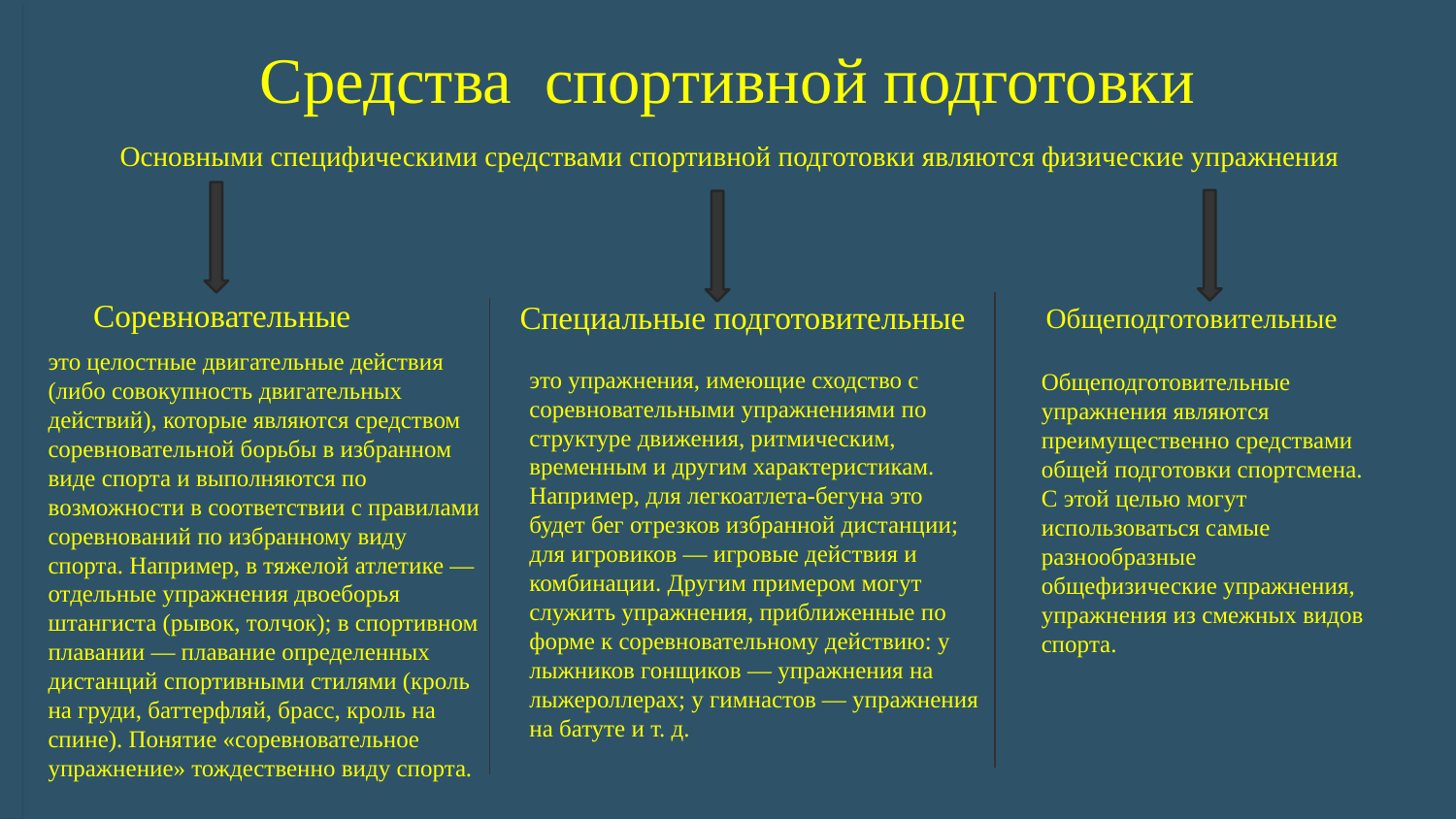

# Средства  спортивной подготовки
Основными специфическими средствами спортивной подготовки являются физические упражнения

Соревновательные
Специальные подготовительные
Общеподготовительные
это целостные двигательные действия (либо совокупность двигательных действий), которые являются средством соревновательной борьбы в избранном виде спорта и выполняются по возможности в соответствии с правилами соревнований по избранному виду спорта. Например, в тяжелой атлетике — отдельные упражнения двоеборья штангиста (рывок, толчок); в спортивном плавании — плавание определенных дистанций спортивными стилями (кроль на груди, баттерфляй, брасс, кроль на спине). Понятие «соревновательное упражнение» тождественно виду спорта.
это упражнения, имеющие сходство с соревновательными упражнениями по структуре движения, ритмическим, временным и другим характеристикам. Например, для легкоатлета-бегуна это будет бег отрезков избранной дистанции; для игровиков — игровые действия и комбинации. Другим примером могут служить упражнения, приближенные по форме к соревновательному действию: у лыжников гонщиков — упражнения на лыжероллерах; у гимнастов — упражнения на батуте и т. д.
Общеподготовительные упражнения являются преимущественно средствами общей подготовки спортсмена. С этой целью могут использоваться самые разнообразные общефизические упражнения, упражнения из смежных видов спорта.